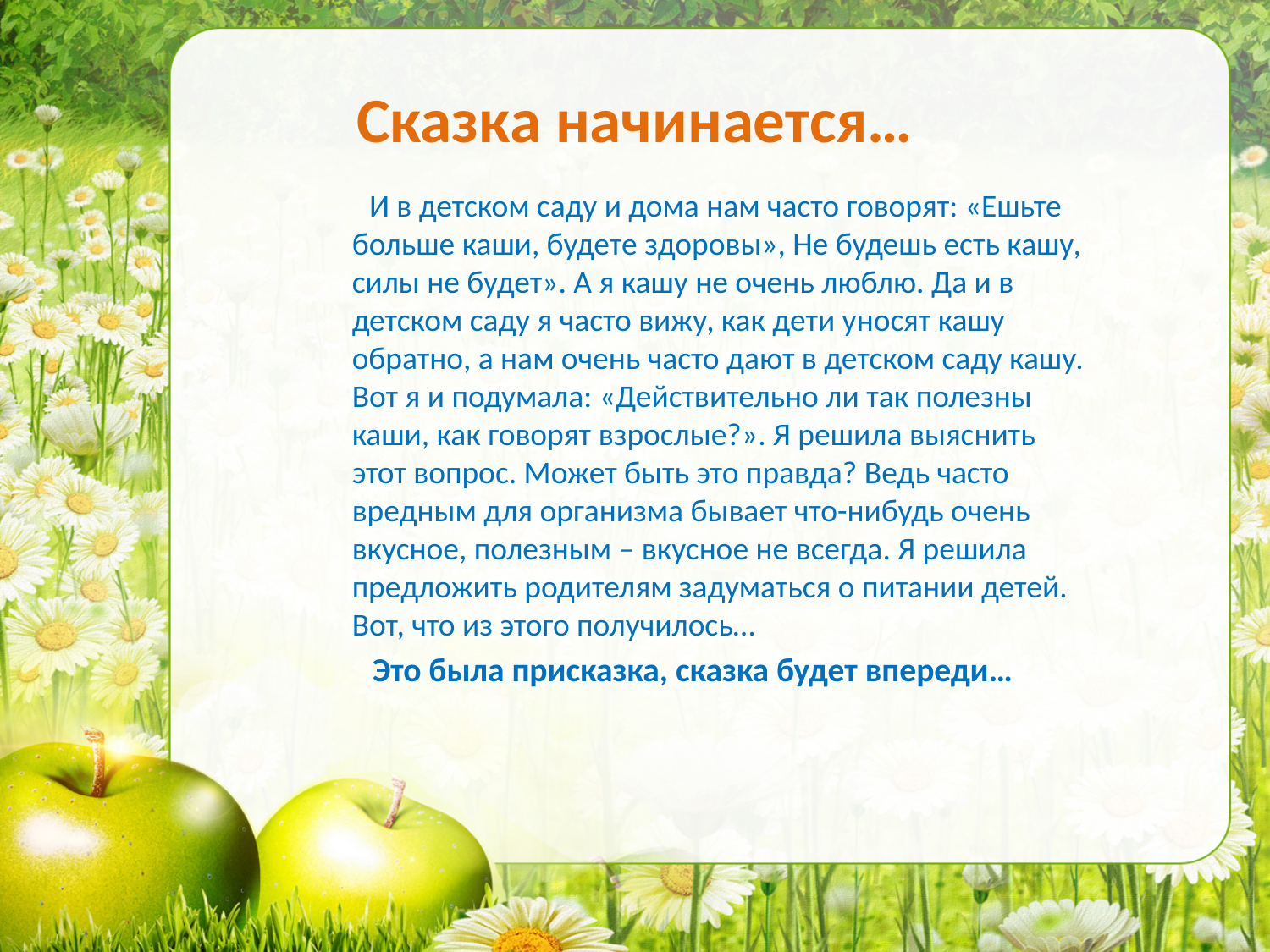

# Сказка начинается…
         И в детском саду и дома нам часто говорят: «Ешьте больше каши, будете здоровы», Не будешь есть кашу, силы не будет». А я кашу не очень люблю. Да и в детском саду я часто вижу, как дети уносят кашу обратно, а нам очень часто дают в детском саду кашу. Вот я и подумала: «Действительно ли так полезны каши, как говорят взрослые?». Я решила выяснить этот вопрос. Может быть это правда? Ведь часто вредным для организма бывает что-нибудь очень вкусное, полезным – вкусное не всегда. Я решила предложить родителям задуматься о питании детей. Вот, что из этого получилось…
 Это была присказка, сказка будет впереди…